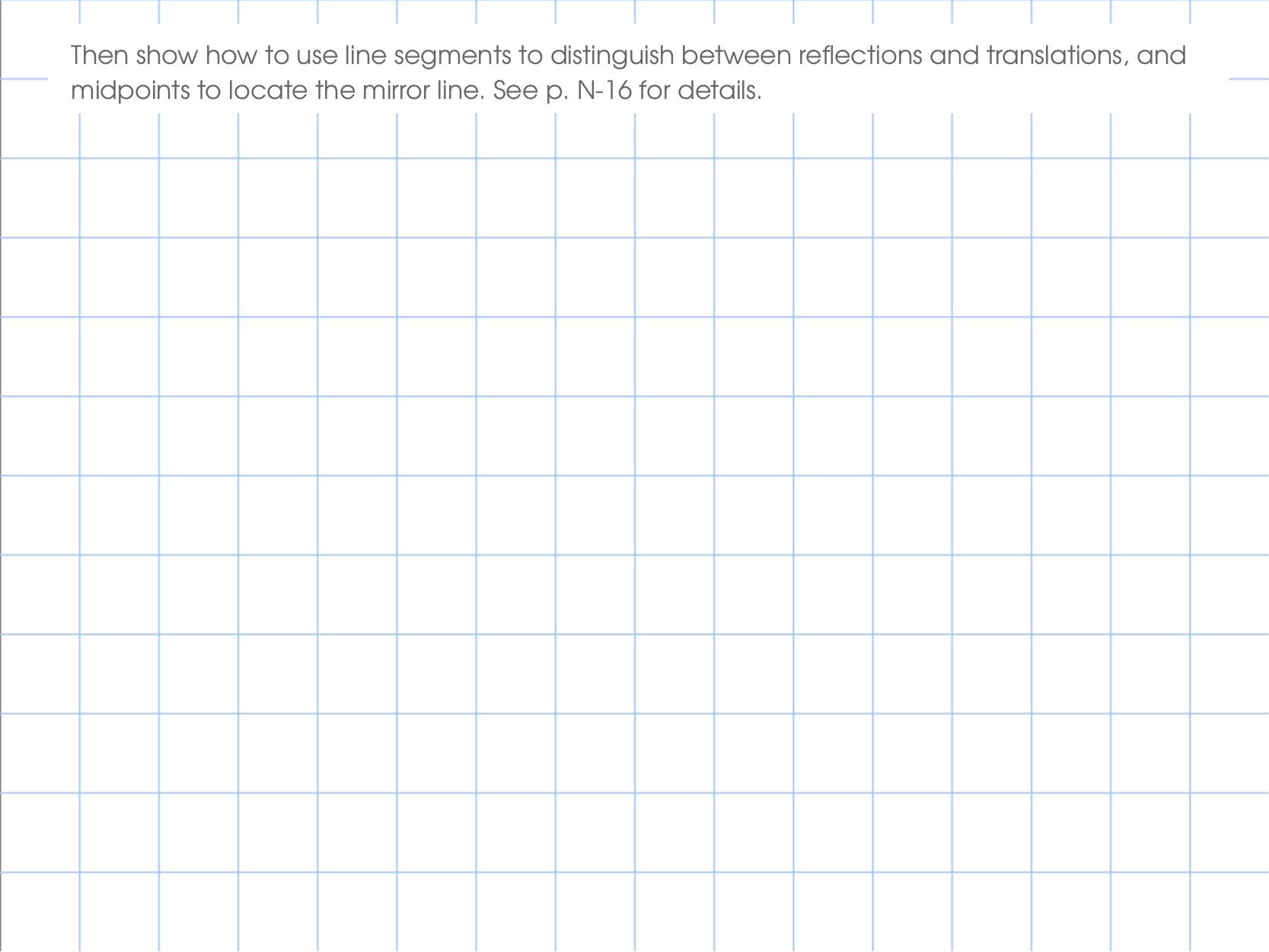

Then show how to use line segments to distinguish between reflections and translations, and midpoints to locate the mirror line. See p. N-16 for details.